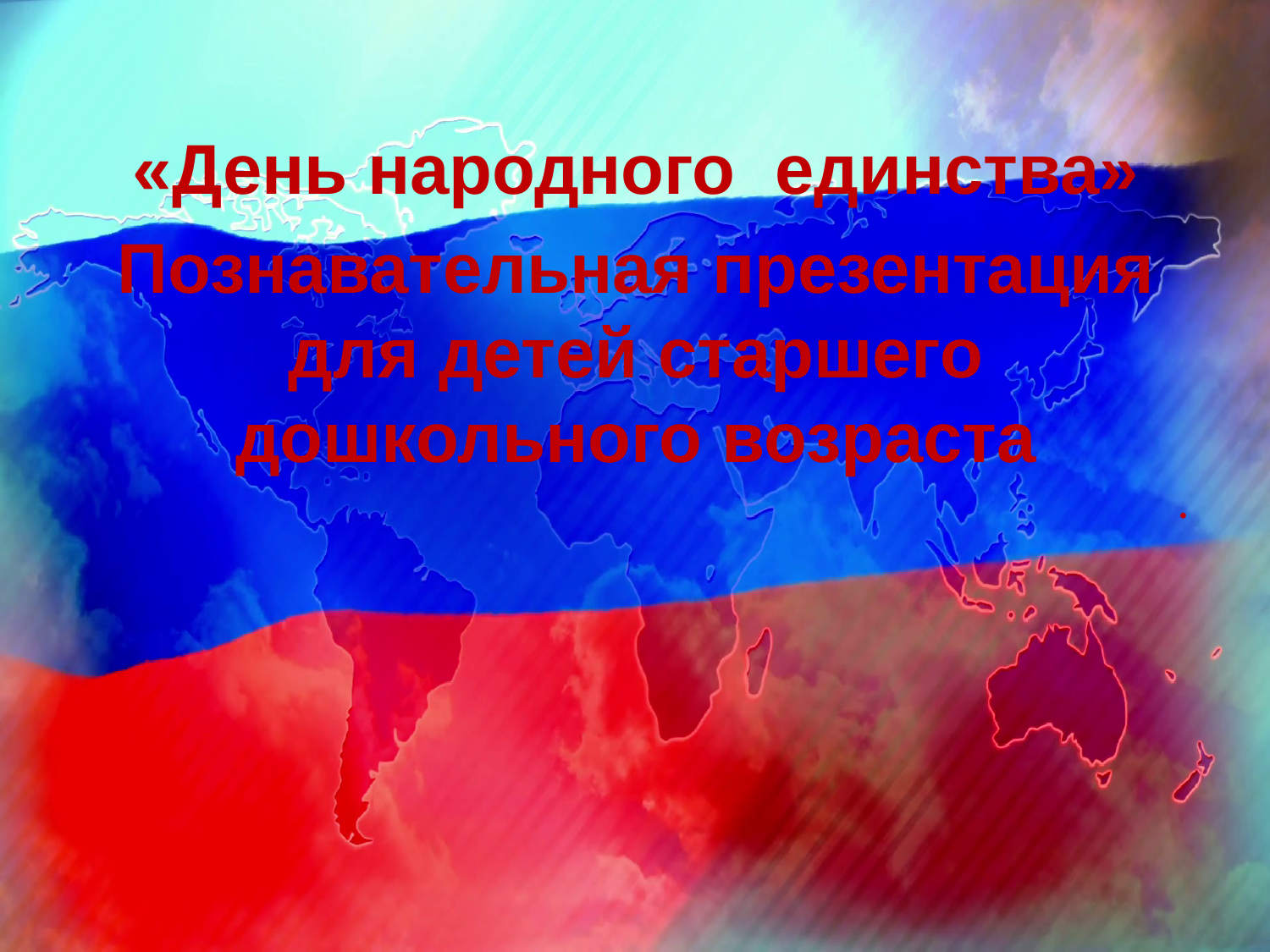

«День народного  единства»
Познавательная презентация для детей старшего дошкольного возраста
.